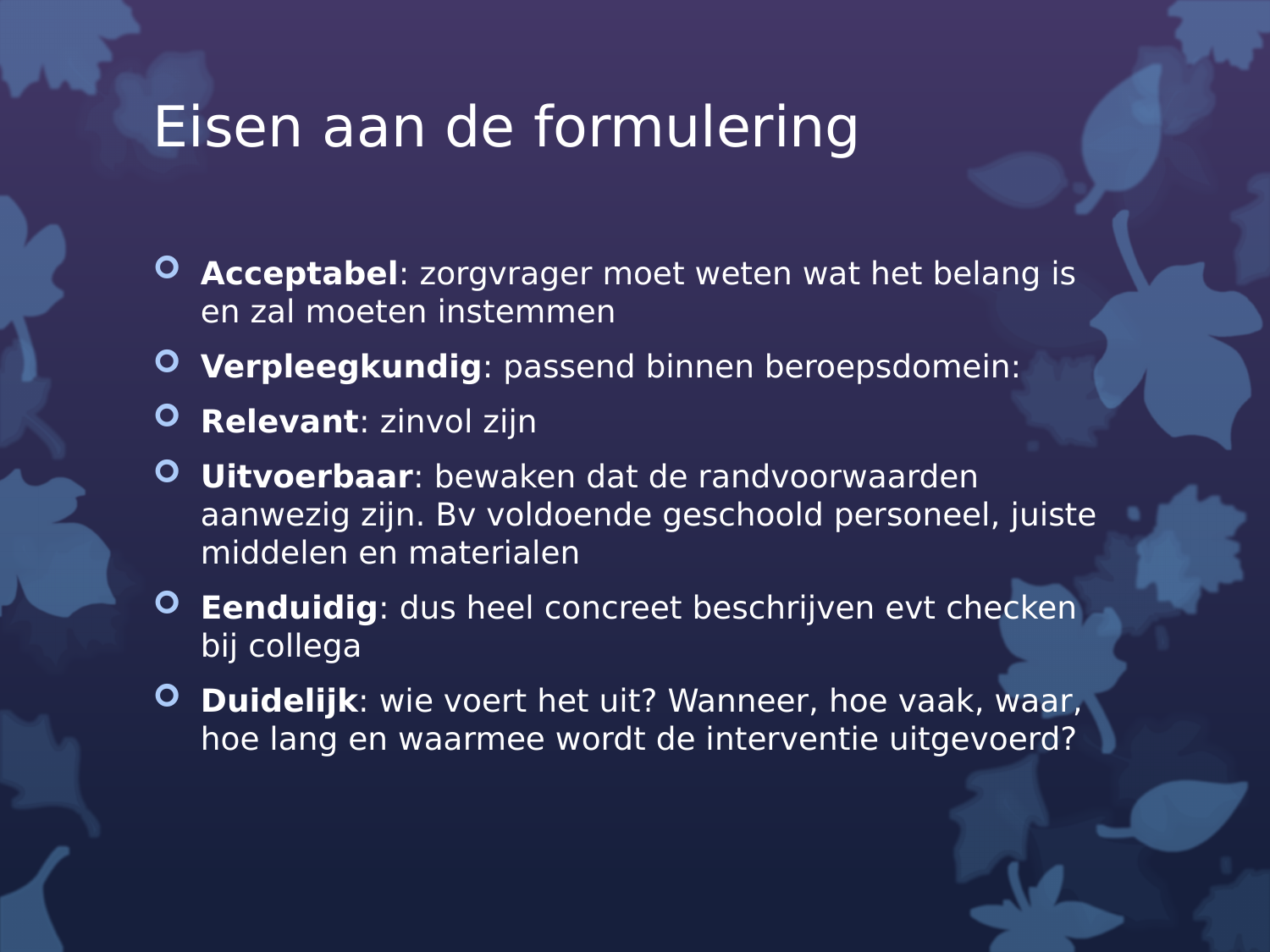

# Eisen aan de formulering
Acceptabel: zorgvrager moet weten wat het belang is en zal moeten instemmen
Verpleegkundig: passend binnen beroepsdomein:
Relevant: zinvol zijn
Uitvoerbaar: bewaken dat de randvoorwaarden aanwezig zijn. Bv voldoende geschoold personeel, juiste middelen en materialen
Eenduidig: dus heel concreet beschrijven evt checken bij collega
Duidelijk: wie voert het uit? Wanneer, hoe vaak, waar, hoe lang en waarmee wordt de interventie uitgevoerd?